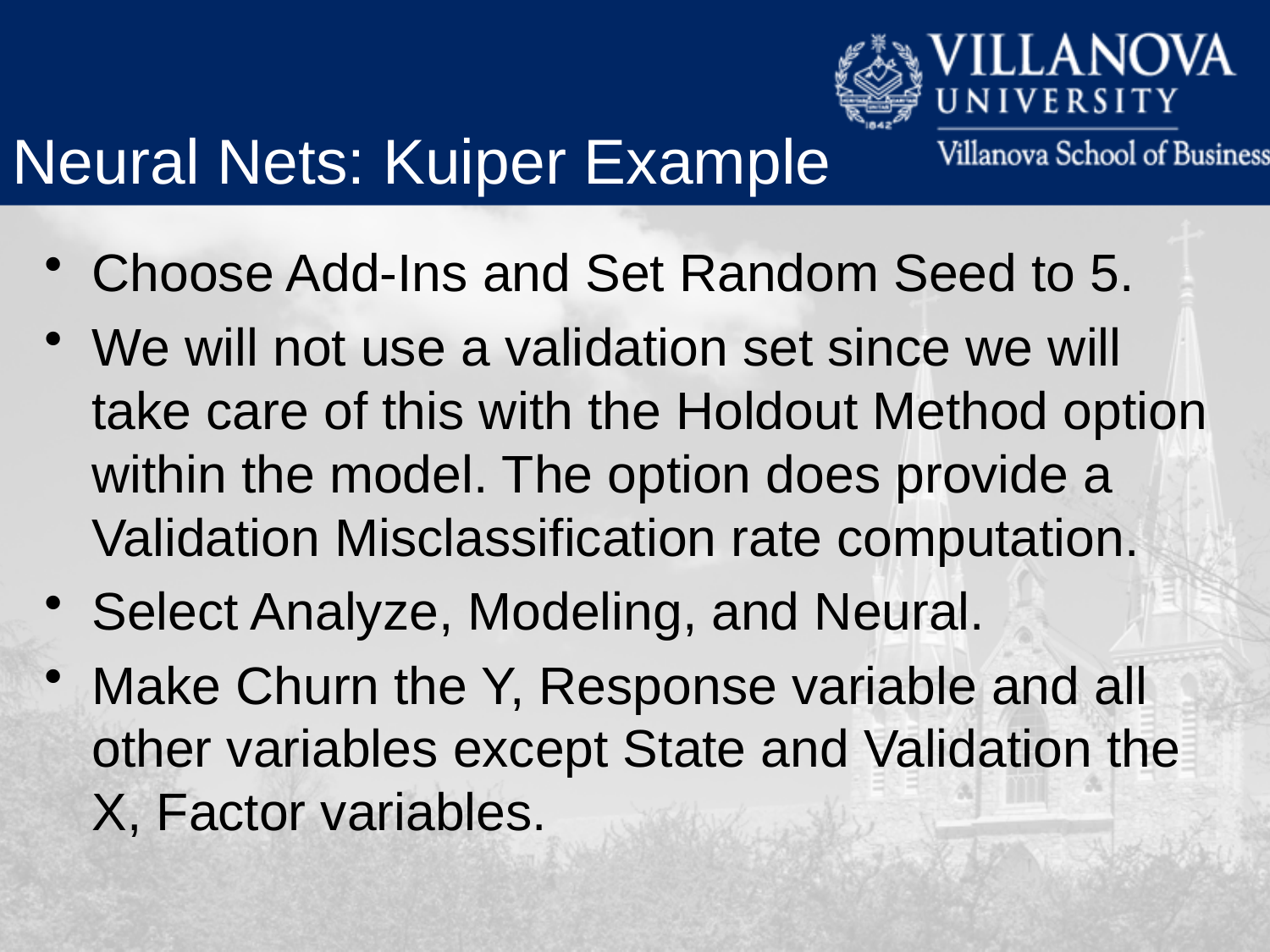

Neural Nets: Kuiper Example
Choose Add-Ins and Set Random Seed to 5.
We will not use a validation set since we will take care of this with the Holdout Method option within the model. The option does provide a Validation Misclassification rate computation.
Select Analyze, Modeling, and Neural.
Make Churn the Y, Response variable and all other variables except State and Validation the X, Factor variables.